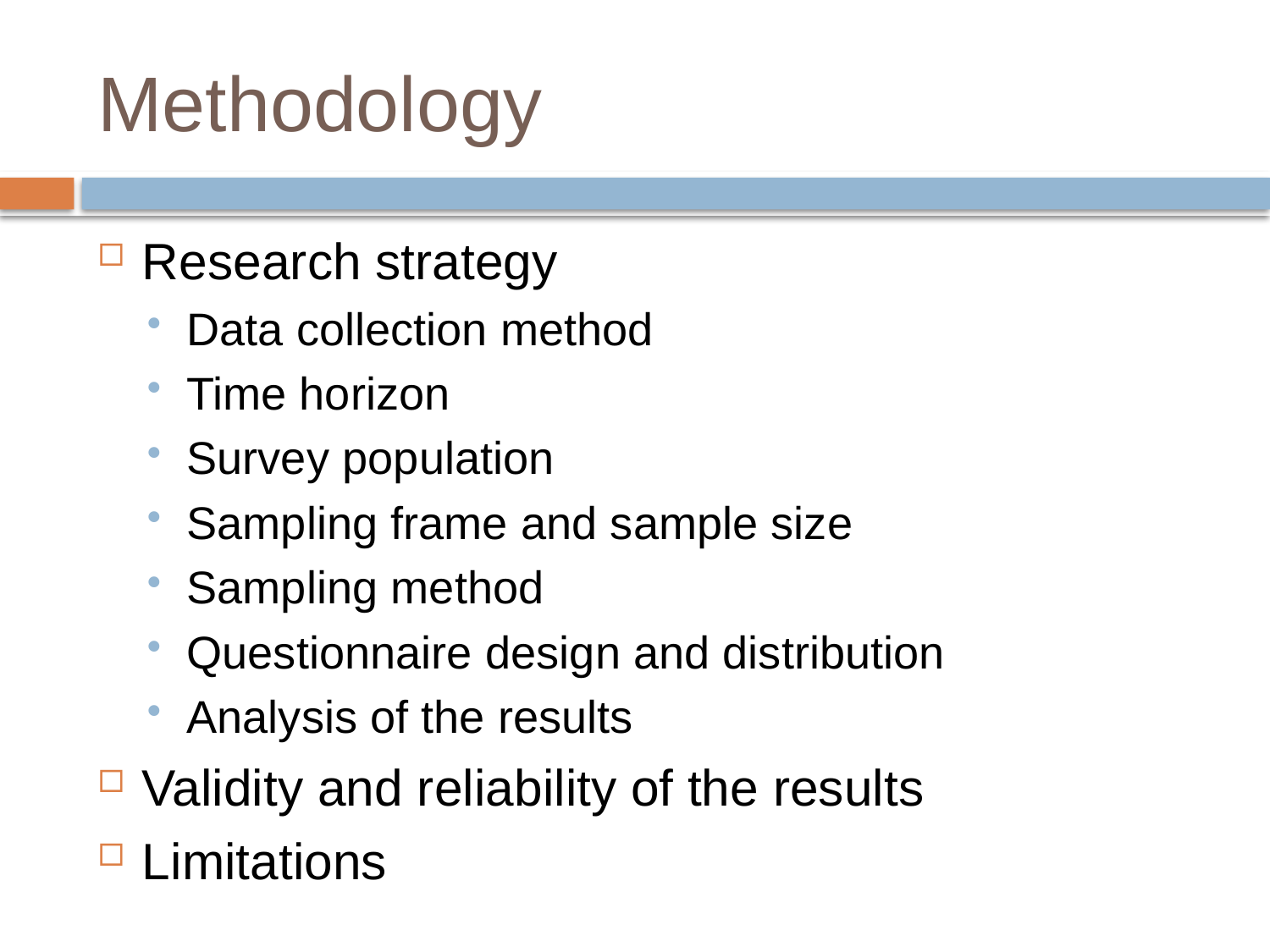

# Methodology
Research strategy
Data collection method
Time horizon
Survey population
Sampling frame and sample size
Sampling method
Questionnaire design and distribution
Analysis of the results
Validity and reliability of the results
Limitations